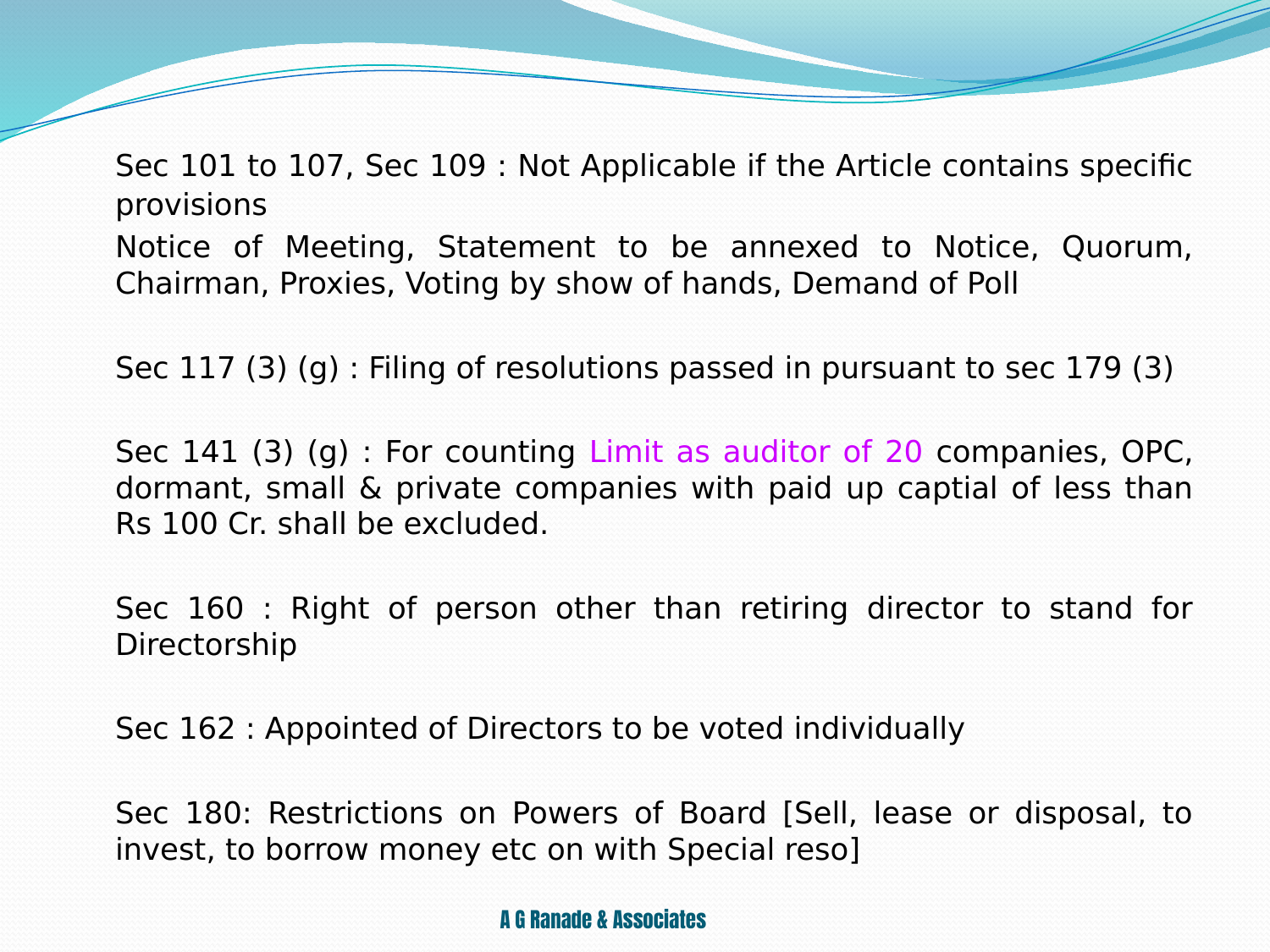

Sec 101 to 107, Sec 109 : Not Applicable if the Article contains specific provisions
	Notice of Meeting, Statement to be annexed to Notice, Quorum, Chairman, Proxies, Voting by show of hands, Demand of Poll

	Sec 117 (3) (g) : Filing of resolutions passed in pursuant to sec 179 (3)

	Sec 141 (3) (g) : For counting Limit as auditor of 20 companies, OPC, dormant, small & private companies with paid up captial of less than Rs 100 Cr. shall be excluded.

	Sec 160 : Right of person other than retiring director to stand for Directorship

	Sec 162 : Appointed of Directors to be voted individually

	Sec 180: Restrictions on Powers of Board [Sell, lease or disposal, to invest, to borrow money etc on with Special reso]

A G Ranade & Associates